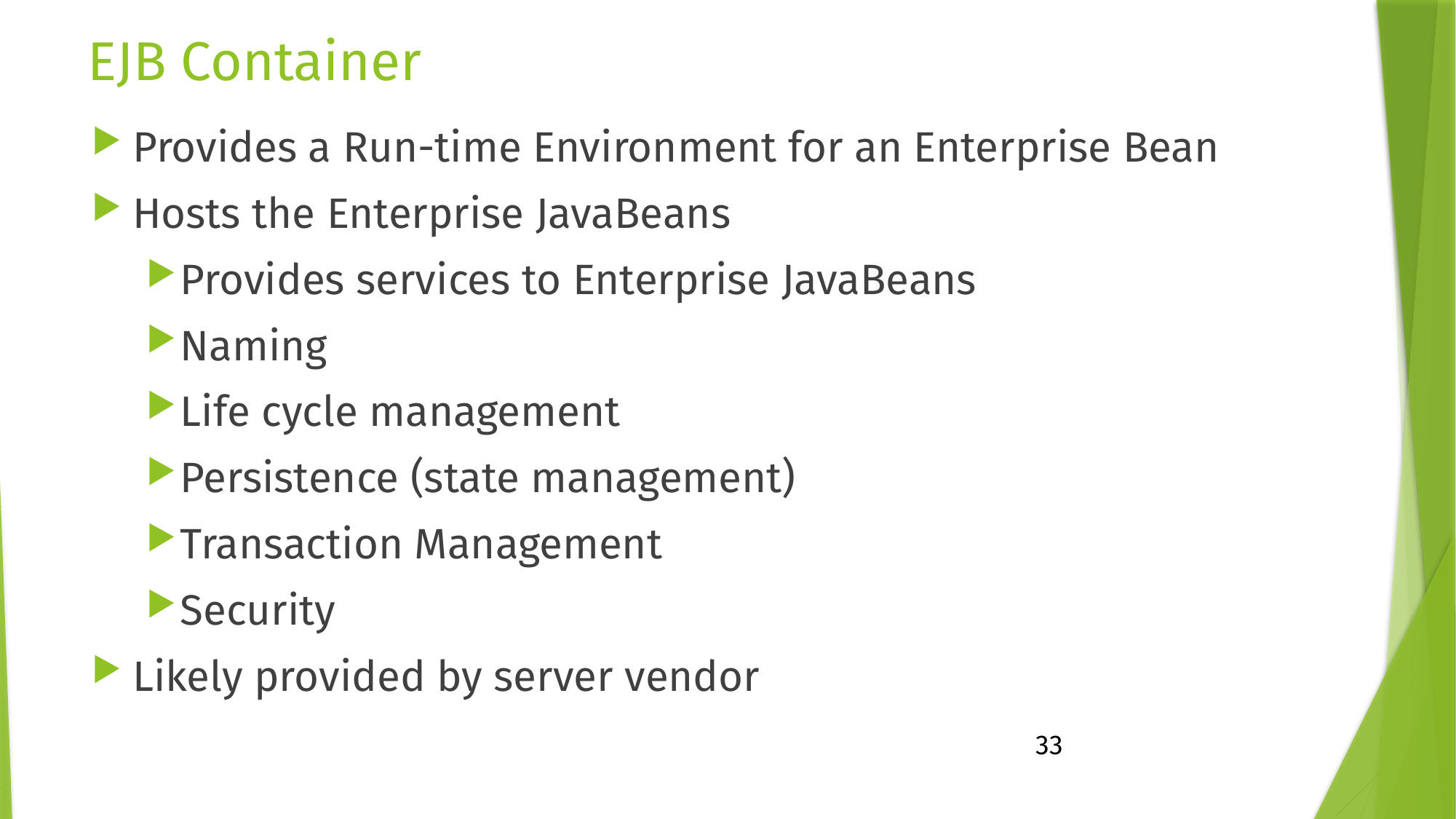

# EJB Container
Provides a Run-time Environment for an Enterprise Bean
Hosts the Enterprise JavaBeans
Provides services to Enterprise JavaBeans
Naming
Life cycle management
Persistence (state management)
Transaction Management
Security
Likely provided by server vendor

33